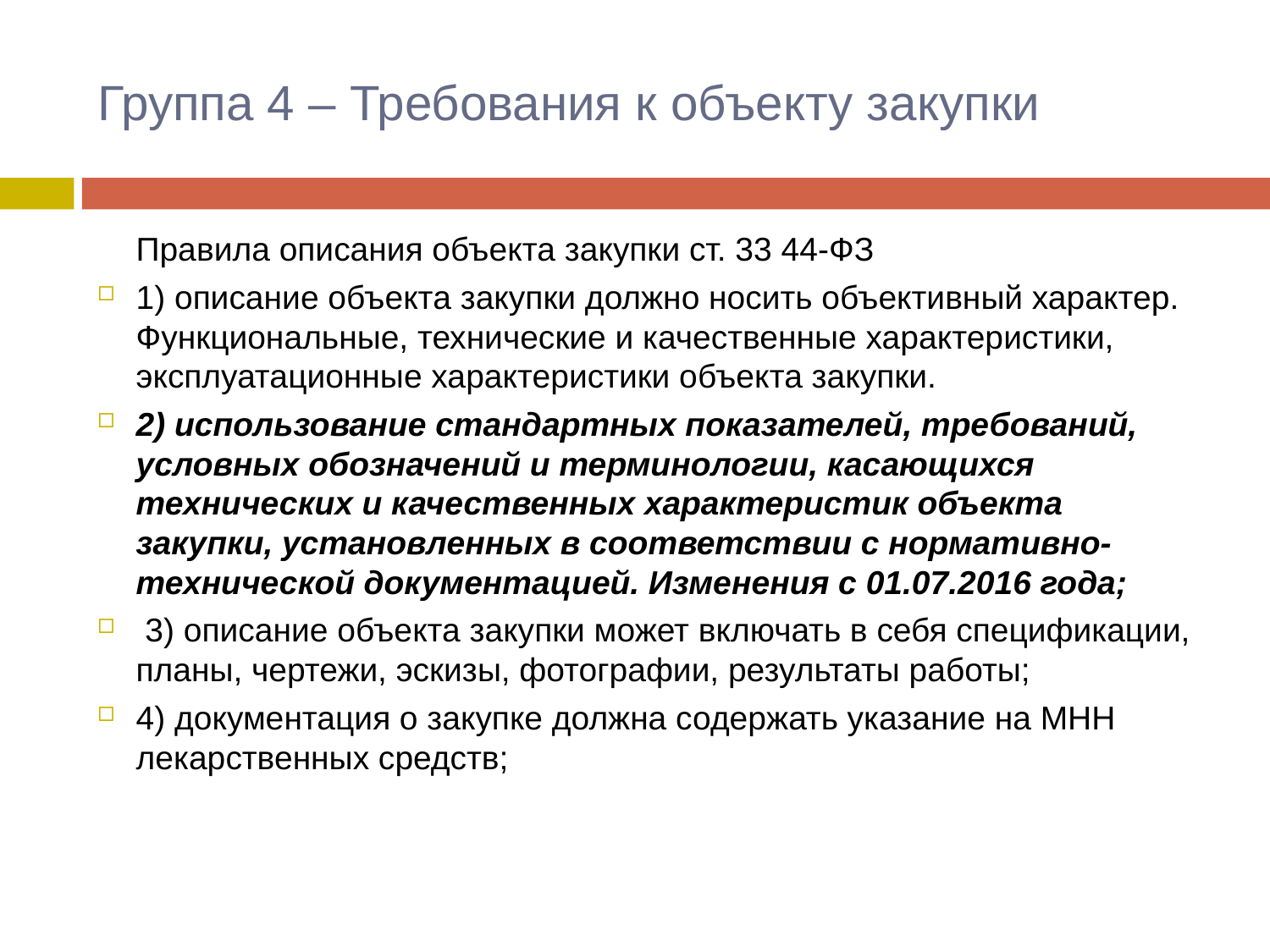

# Группа 4 – Требования к объекту закупки
	Правила описания объекта закупки ст. 33 44-ФЗ
1) описание объекта закупки должно носить объективный характер. Функциональные, технические и качественные характеристики, эксплуатационные характеристики объекта закупки.
2) использование стандартных показателей, требований, условных обозначений и терминологии, касающихся технических и качественных характеристик объекта закупки, установленных в соответствии с нормативно-технической документацией. Изменения с 01.07.2016 года;
 3) описание объекта закупки может включать в себя спецификации, планы, чертежи, эскизы, фотографии, результаты работы;
4) документация о закупке должна содержать указание на МНН лекарственных средств;